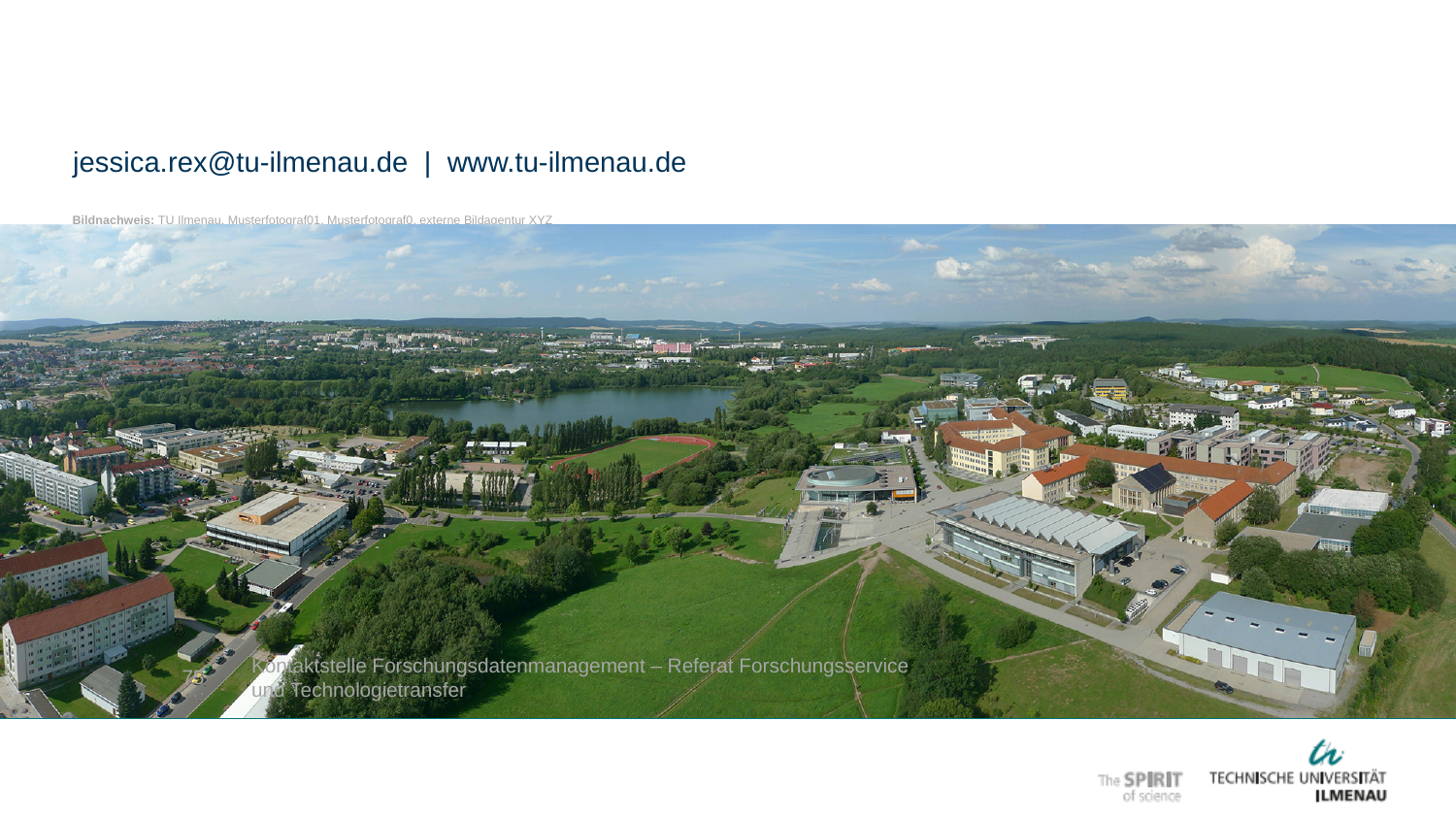

#
75
Kontaktstelle Forschungsdatenmanagement – Referat Forschungsservice und Technologietransfer